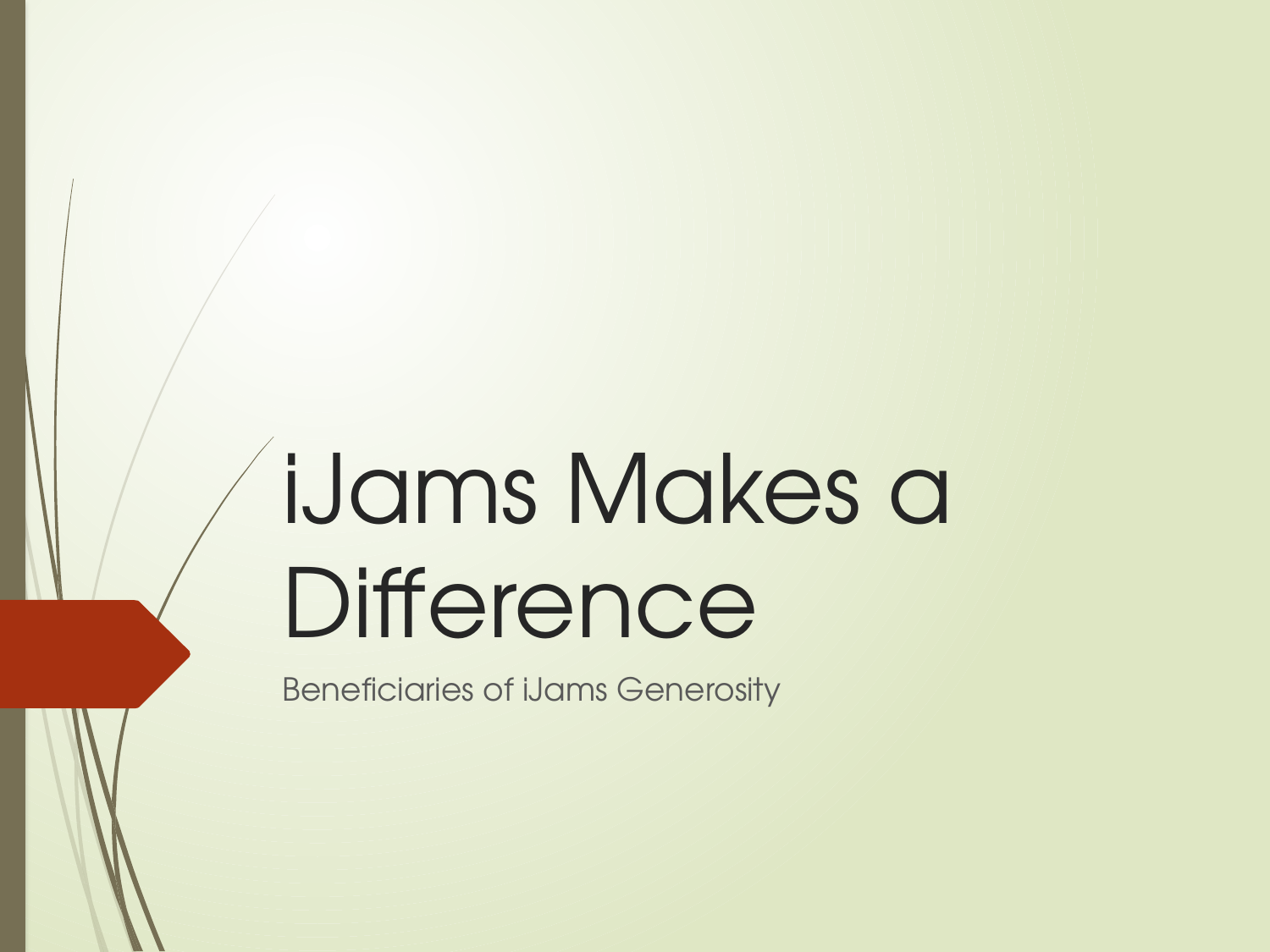

# iJams Makes a Difference
Beneficiaries of iJams Generosity